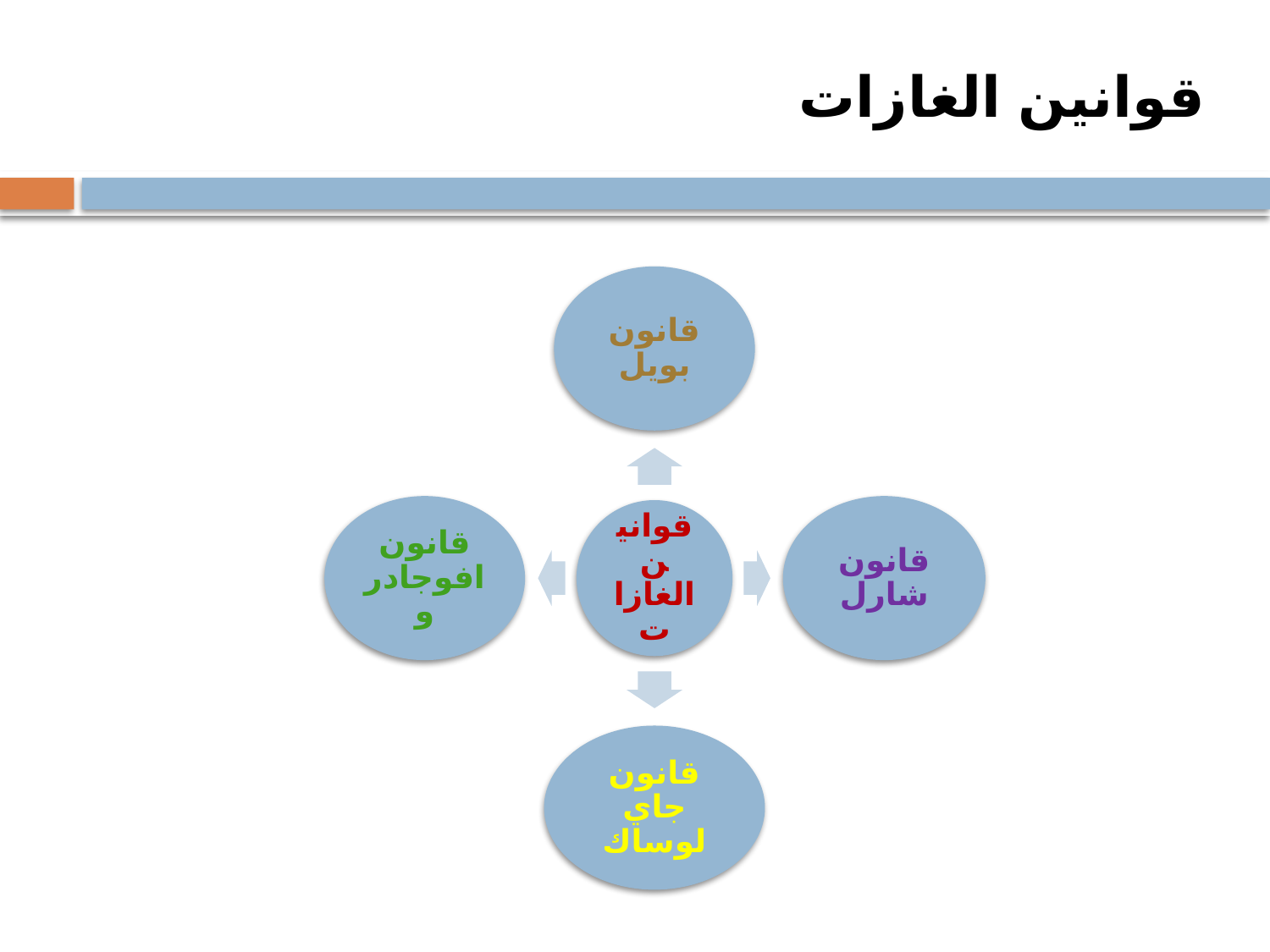

# قوانين الغازات
قوانين الغازات

قانون بويل

قانون شارل

قانون جاي لوساك

قانون افوجادرو